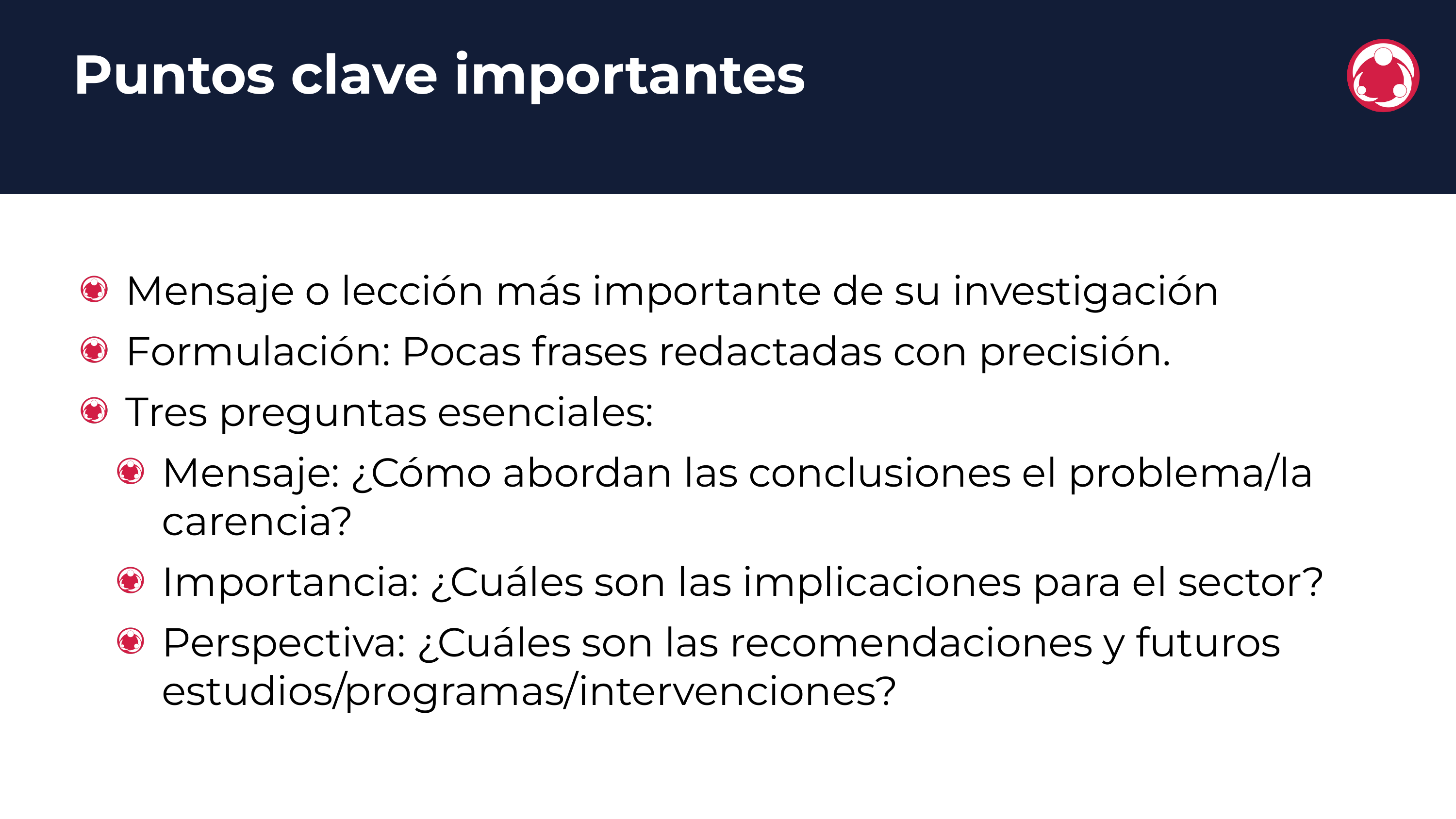

Puntos clave importantes

Mensaje o lección más importante de su investigación
Formulación: Pocas frases redactadas con precisión.
Tres preguntas esenciales:
Mensaje: ¿Cómo abordan las conclusiones el problema/la carencia?
Importancia: ¿Cuáles son las implicaciones para el sector?
Perspectiva: ¿Cuáles son las recomendaciones y futuros estudios/programas/intervenciones?